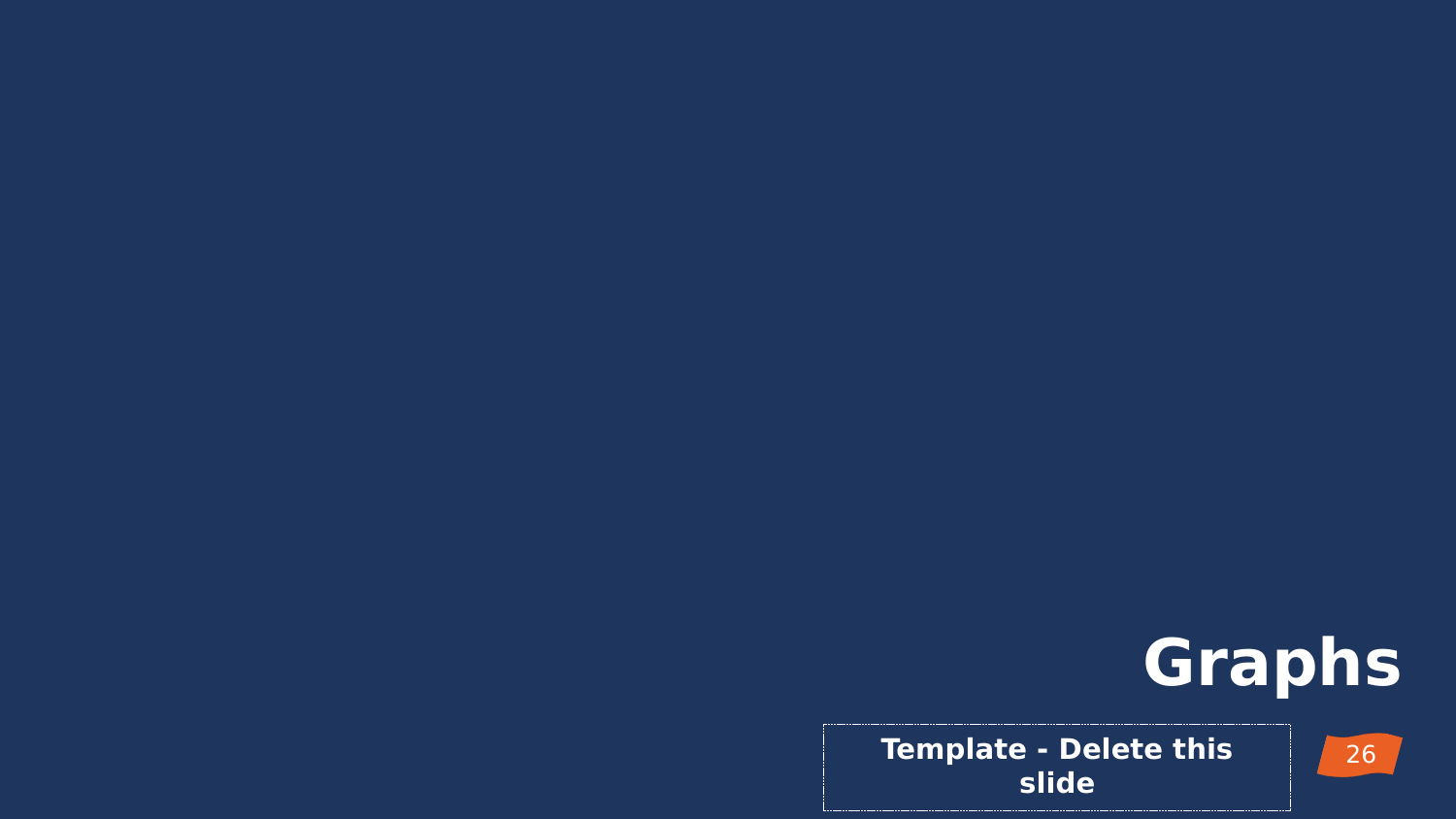

# Graphs
Template - Delete this slide

26